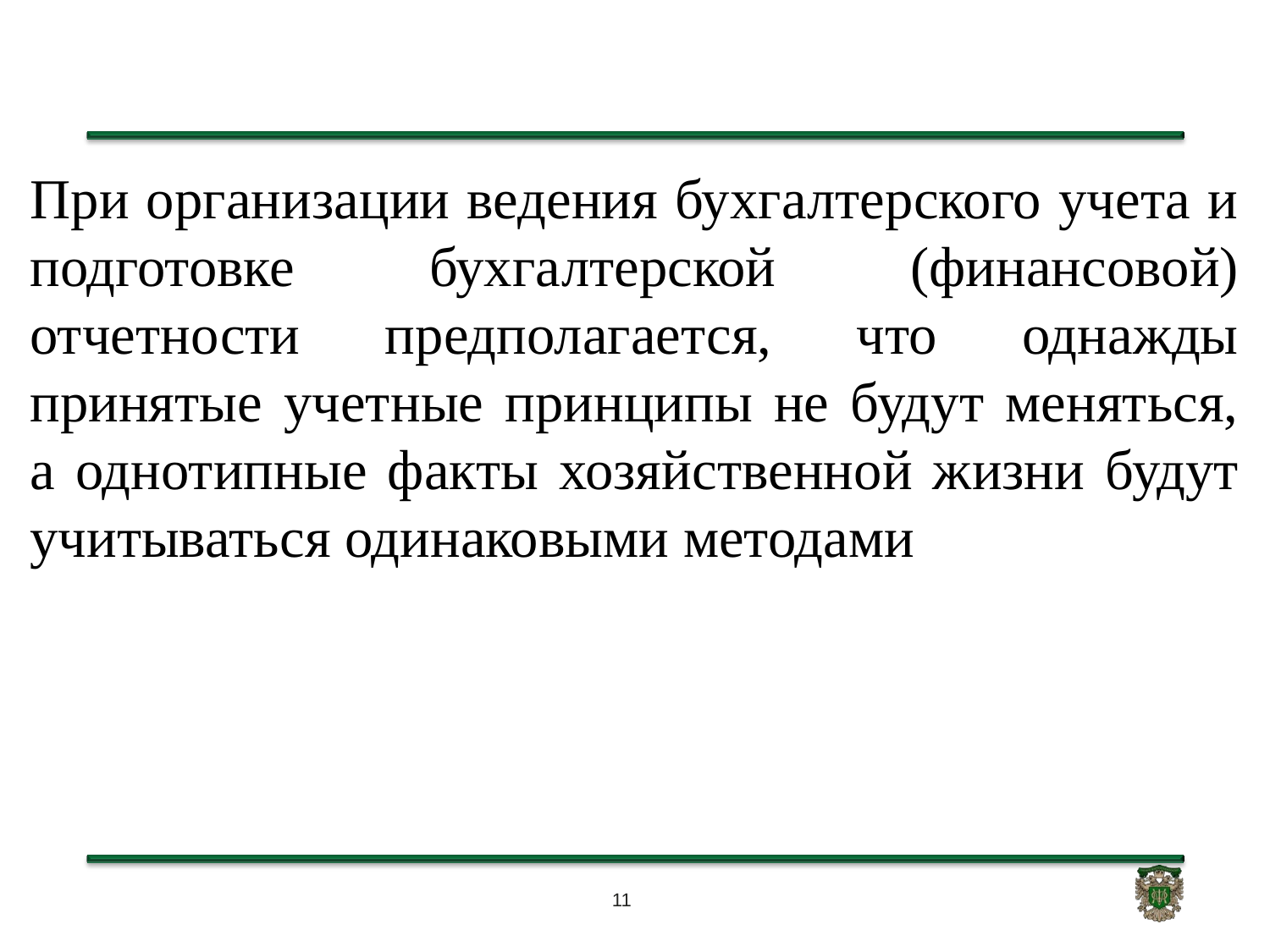

При организации ведения бухгалтерского учета и подготовке бухгалтерской (финансовой) отчетности предполагается, что однажды принятые учетные принципы не будут меняться, а однотипные факты хозяйственной жизни будут учитываться одинаковыми методами
11